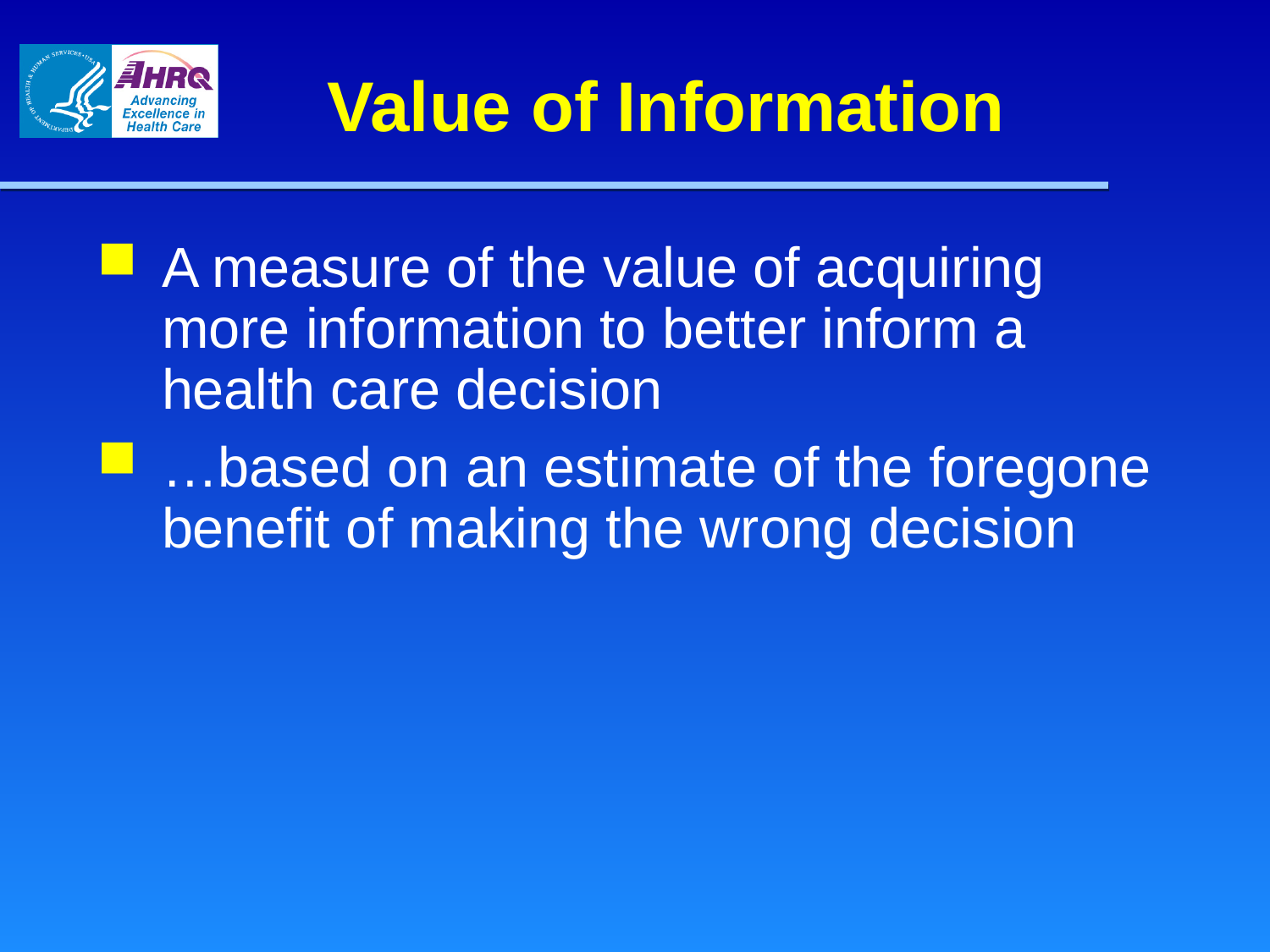

# Value of Information
A measure of the value of acquiring more information to better inform a health care decision
…based on an estimate of the foregone benefit of making the wrong decision